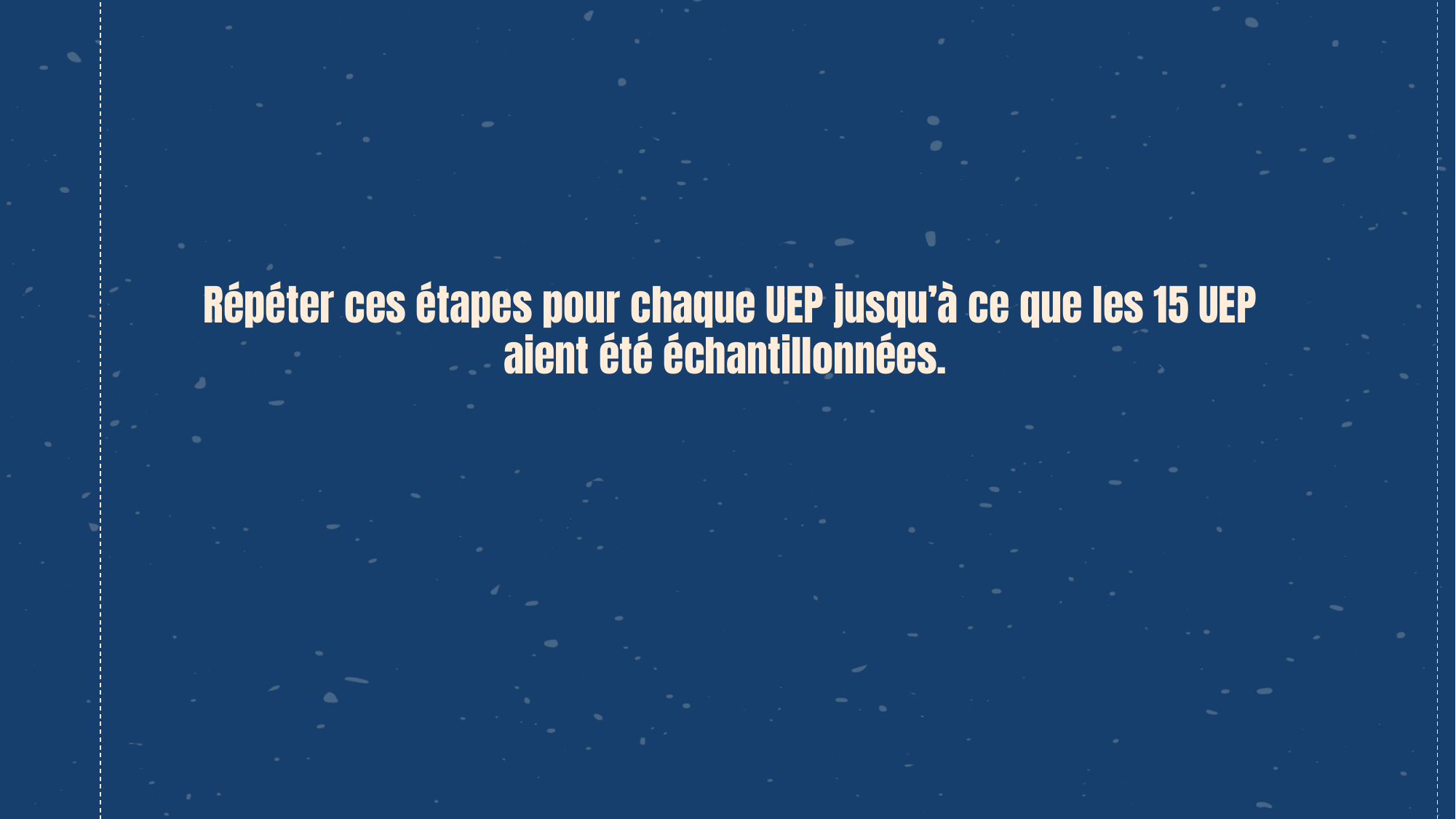

# Répéter ces étapes pour chaque UEP jusqu’à ce que les 15 UEP aient été échantillonnées.